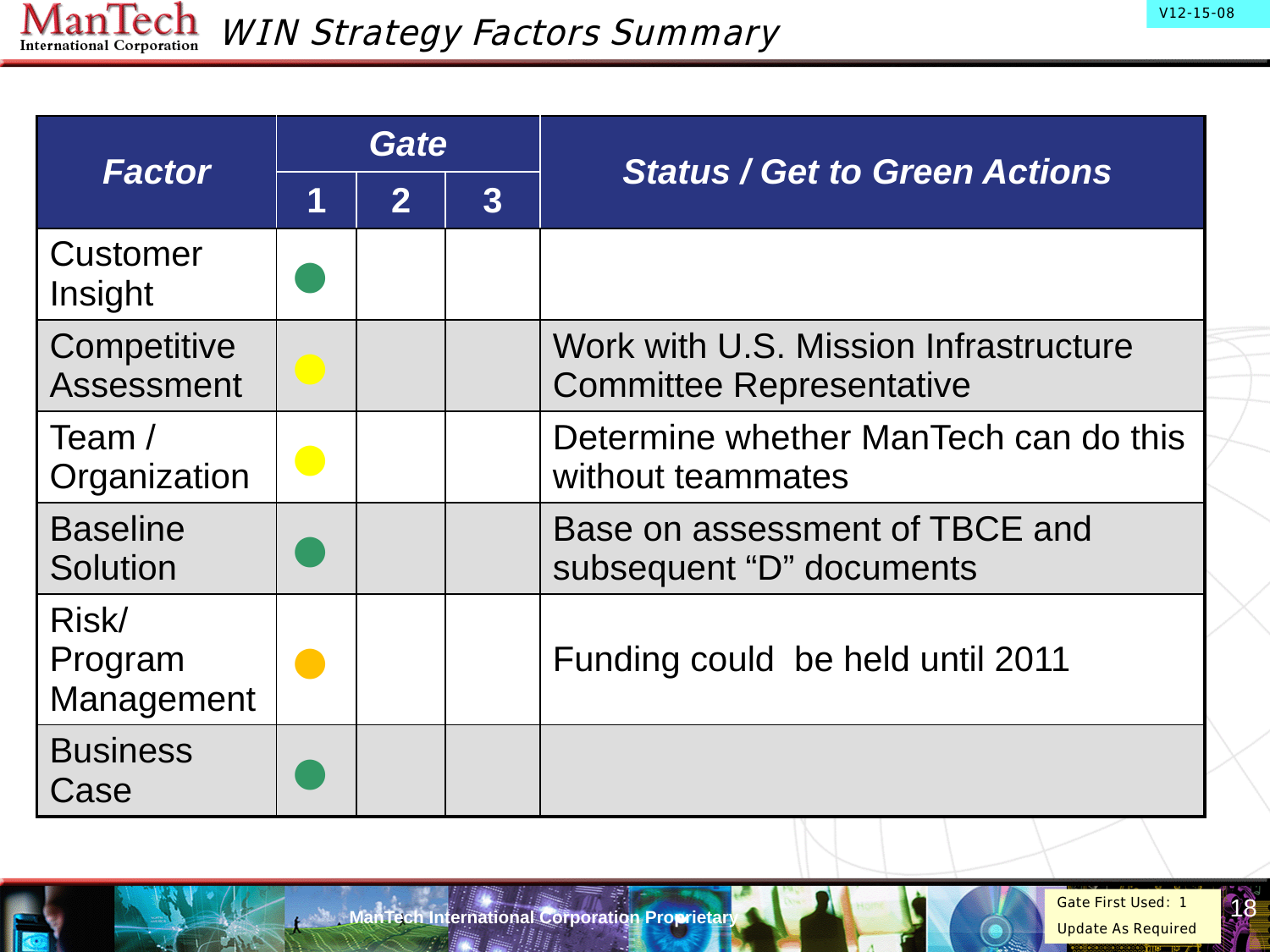

# WIN Strategy Factors Summary
| Factor | Gate |  |  | Status / Get to Green Actions |
| --- | --- | --- | --- | --- |
|  | 1 | 2 | 3 |  |
| Customer Insight | ● |  |  |  |
| Competitive Assessment | ● |  |  | Work with U.S. Mission Infrastructure Committee Representative |
| Team / Organization | ● |  |  | Determine whether ManTech can do this without teammates |
| Baseline Solution | ● |  |  | Base on assessment of TBCE and subsequent “D” documents |
| Risk/Program Management | ● |  |  | Funding could be held until 2011 |
| Business Case | ● |  |  |  |
18
Gate First Used:  1
Update As Required